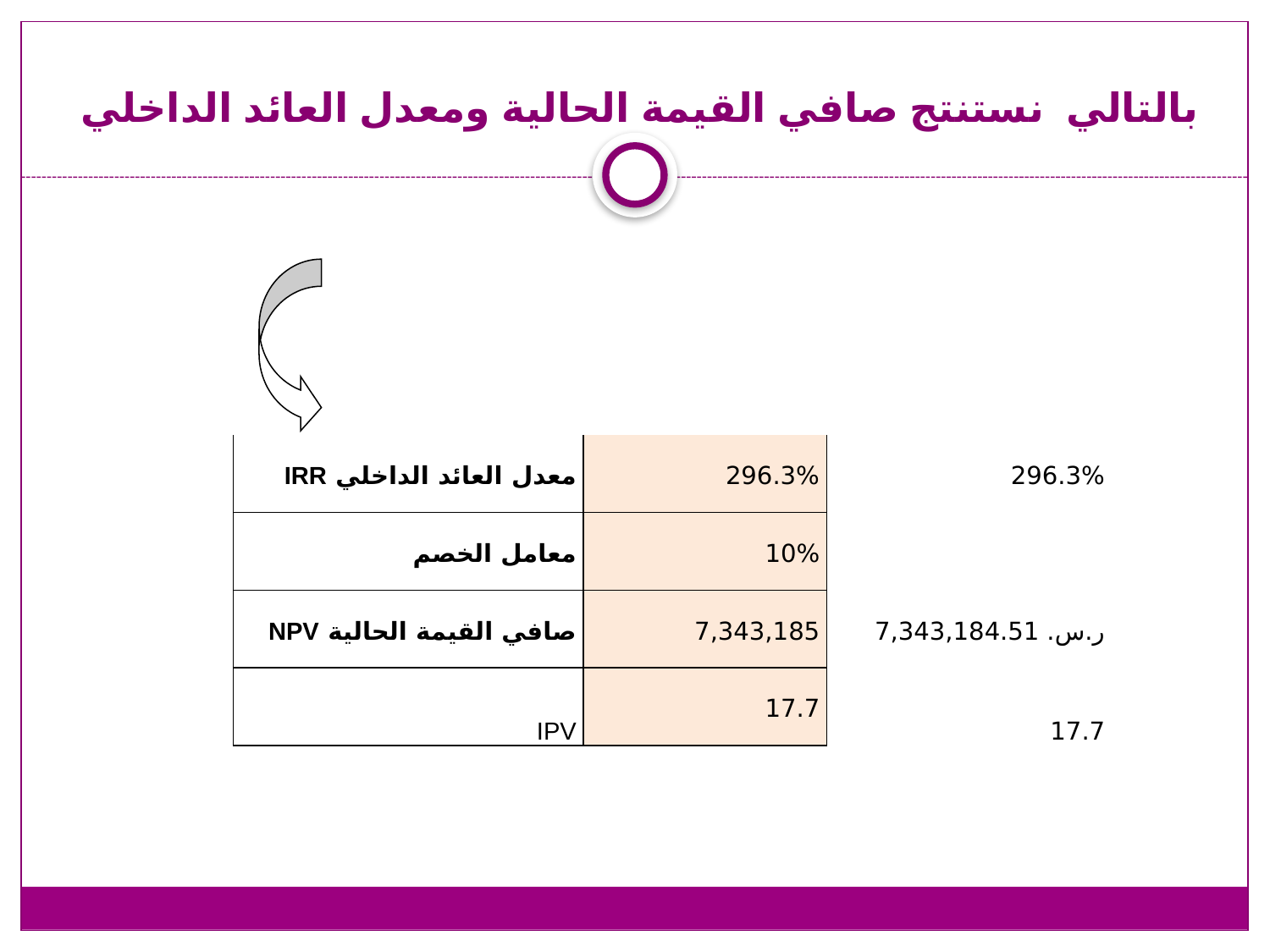

# بالتالي  نستنتج صافي القيمة الحالية ومعدل العائد الداخلي

| معدل العائد الداخلي IRR | 296.3% | 296.3% |
| --- | --- | --- |
| معامل الخصم | 10% |  |
| صافي القيمة الحالية NPV | 7,343,185 | ر.س.‏ 7,343,184.51 |
| IPV | 17.7 | 17.7 |